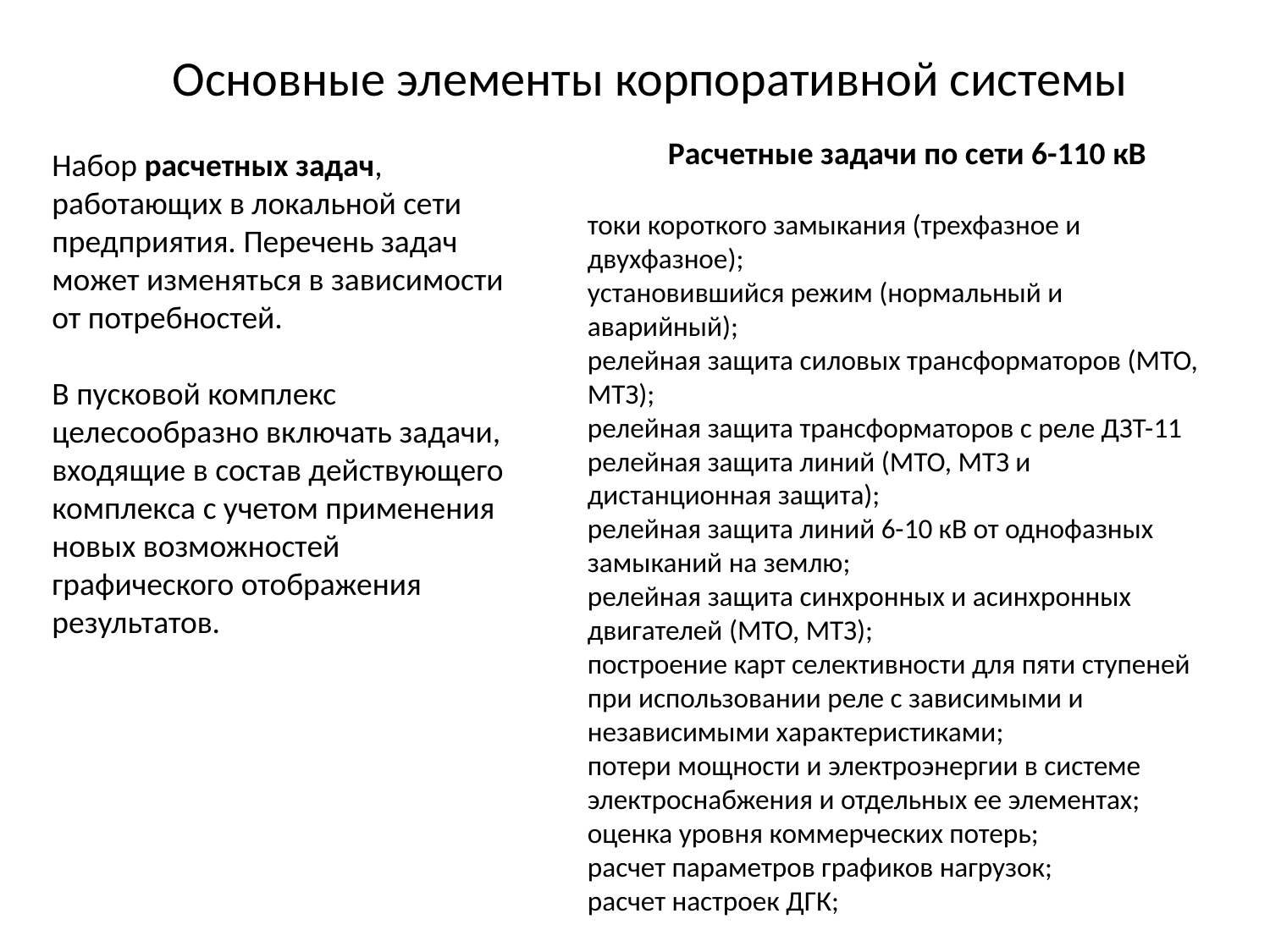

Основные элементы корпоративной системы
Расчетные задачи по сети 6-110 кВ
Набор расчетных задач, работающих в локальной сети предприятия. Перечень задач может изменяться в зависимости от потребностей.

В пусковой комплекс целесообразно включать задачи, входящие в состав действующего комплекса с учетом применения новых возможностей графического отображения результатов.
токи короткого замыкания (трехфазное и двухфазное);
установившийся режим (нормальный и аварийный);
релейная защита силовых трансформаторов (МТО, МТЗ);
релейная защита трансформаторов с реле ДЗТ-11
релейная защита линий (МТО, МТЗ и дистанционная защита);
релейная защита линий 6-10 кВ от однофазных замыканий на землю;
релейная защита синхронных и асинхронных двигателей (МТО, МТЗ);
построение карт селективности для пяти ступеней при использовании реле с зависимыми и независимыми характеристиками;
потери мощности и электроэнергии в системе электроснабжения и отдельных ее элементах;
оценка уровня коммерческих потерь;
расчет параметров графиков нагрузок;
расчет настроек ДГК;